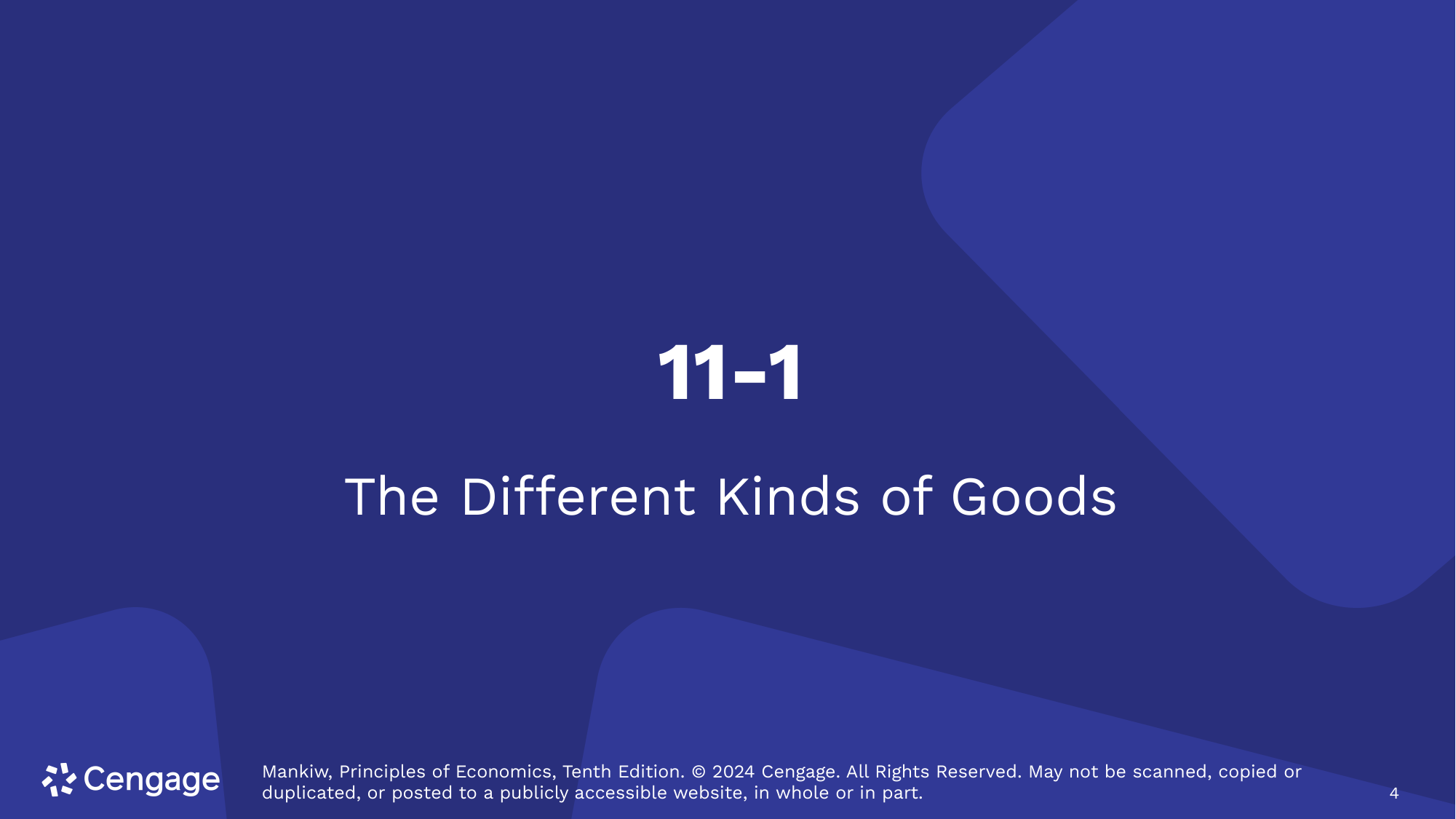

# 11-1
The Different Kinds of Goods